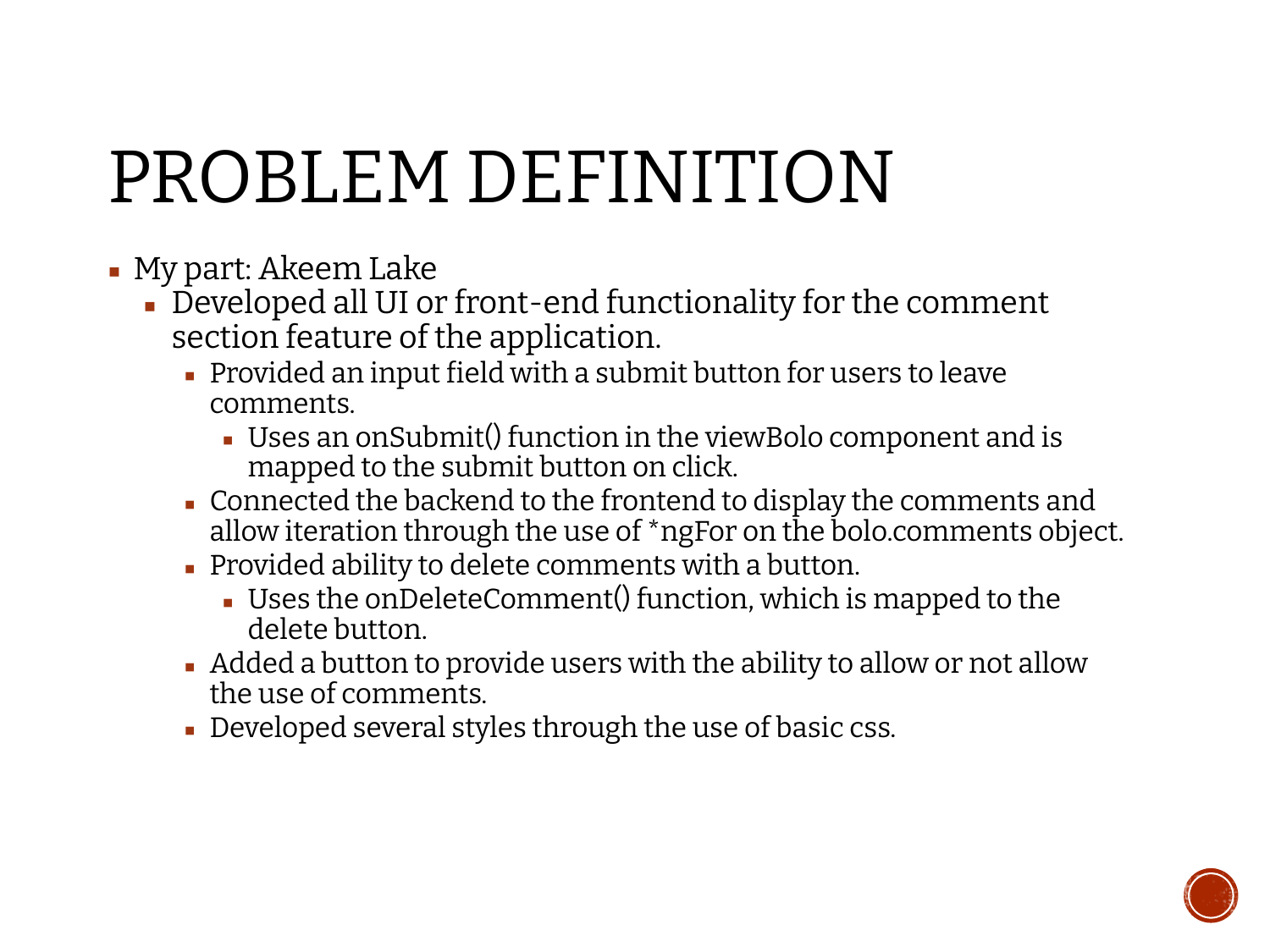

# PROBLEM DEFINITION
My part: Akeem Lake
Developed all UI or front-end functionality for the comment section feature of the application.
Provided an input field with a submit button for users to leave comments.
Uses an onSubmit() function in the viewBolo component and is mapped to the submit button on click.
Connected the backend to the frontend to display the comments and allow iteration through the use of *ngFor on the bolo.comments object.
Provided ability to delete comments with a button.
Uses the onDeleteComment() function, which is mapped to the delete button.
Added a button to provide users with the ability to allow or not allow the use of comments.
Developed several styles through the use of basic css.